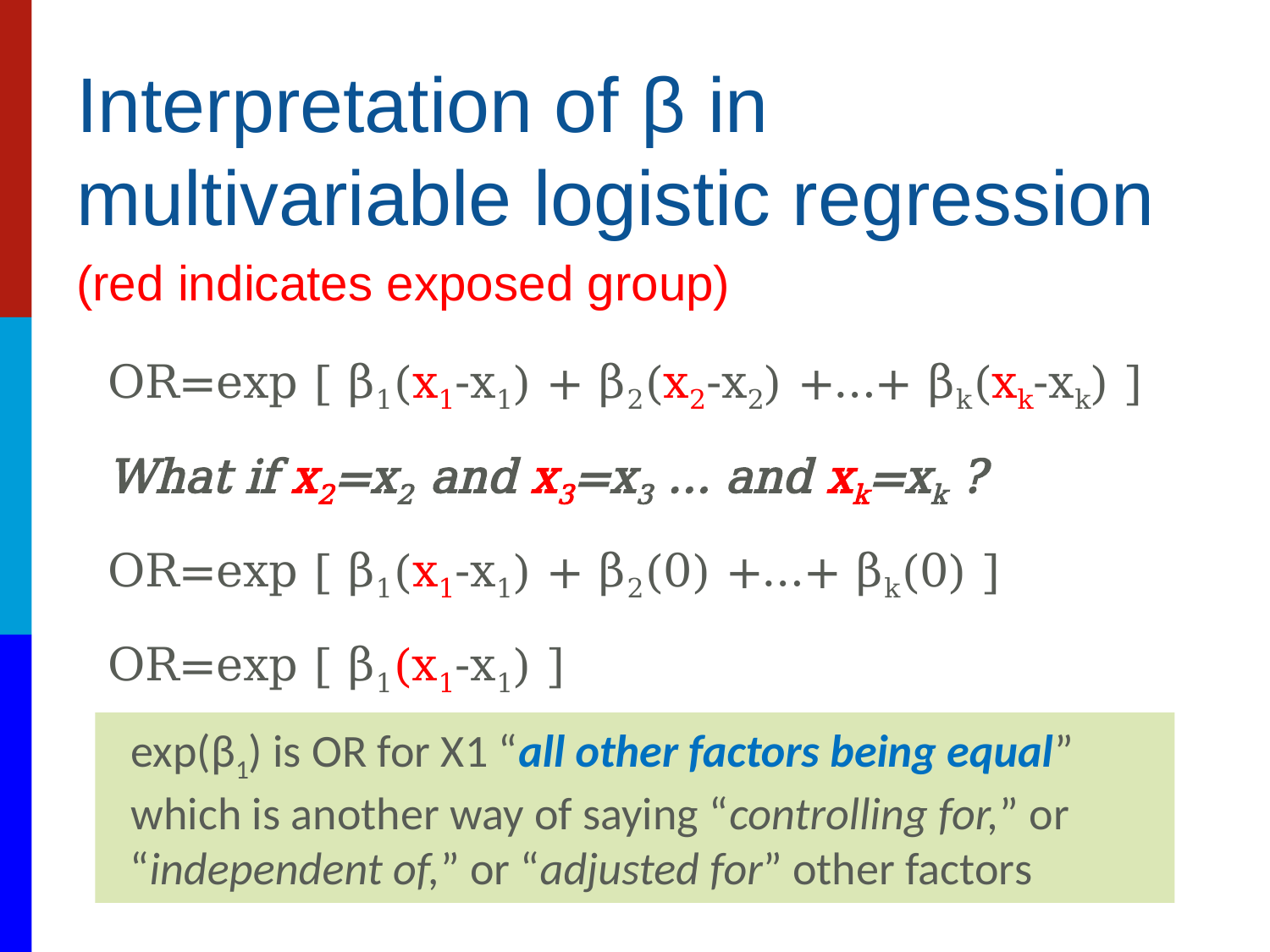

# Interpretation of β in multivariable logistic regression
(red indicates exposed group)
OR=exp [ β1(x1-x1) + β2(x2-x2) +…+ βk(xk-xk) ]
What if x2=x2  and x3=x3 ... and xk=xk ?
OR=exp [ β1(x1-x1) + β2(0) +…+ βk(0) ]
OR=exp [ β1(x1-x1) ]
exp(β1) is OR for X1 “all other factors being equal”
which is another way of saying “controlling for,” or “independent of,” or “adjusted for” other factors